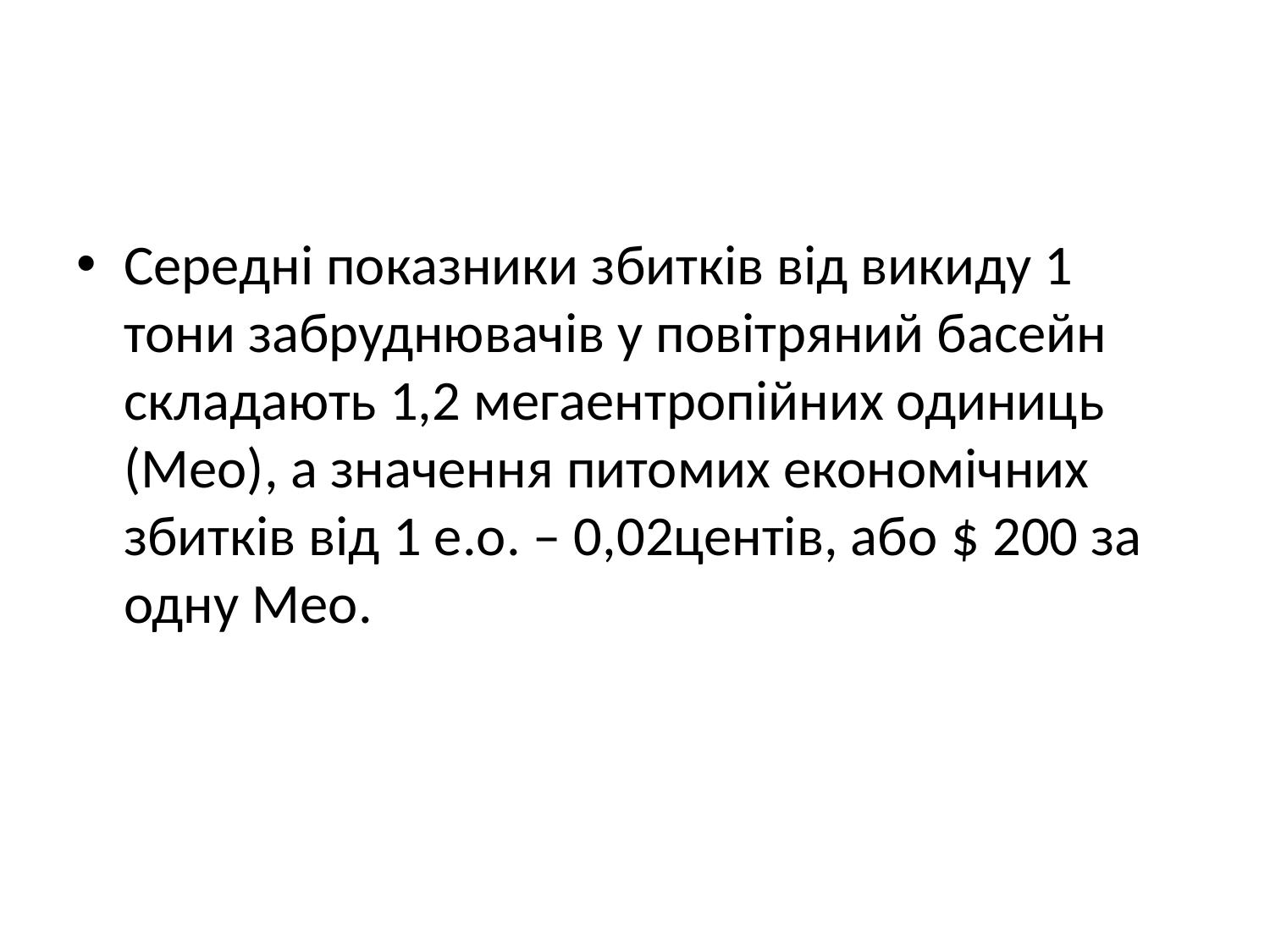

#
Середні показники збитків від викиду 1 тони забруднювачів у повітряний басейн складають 1,2 мегаентропійних одиниць (Мео), а значення питомих економічних збитків від 1 е.о. – 0,02центів, або $ 200 за одну Мео.